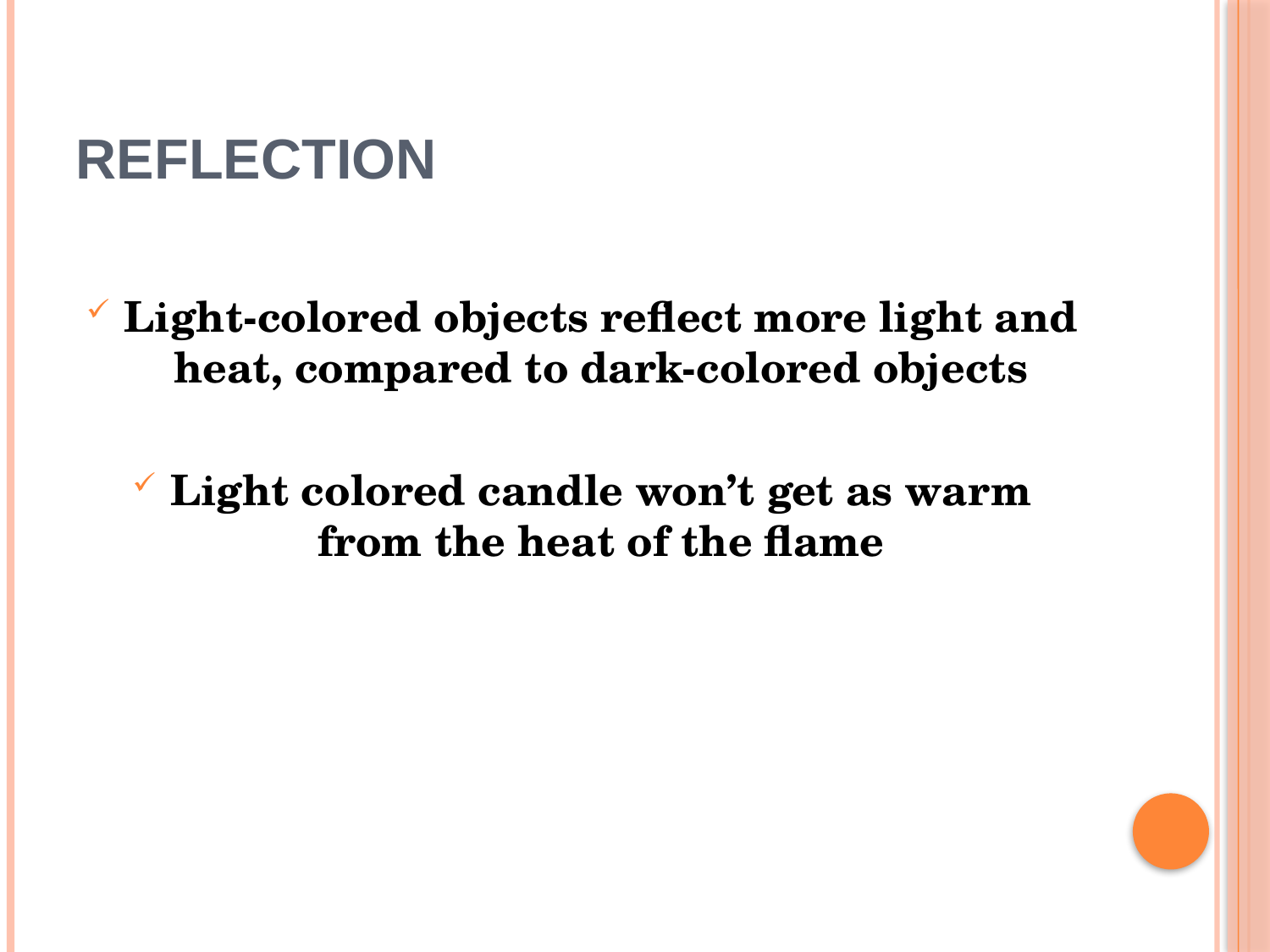

# reflection

Light-colored objects reflect more light and heat, compared to dark-colored objects

Light colored candle won’t get as warm from the heat of the flame